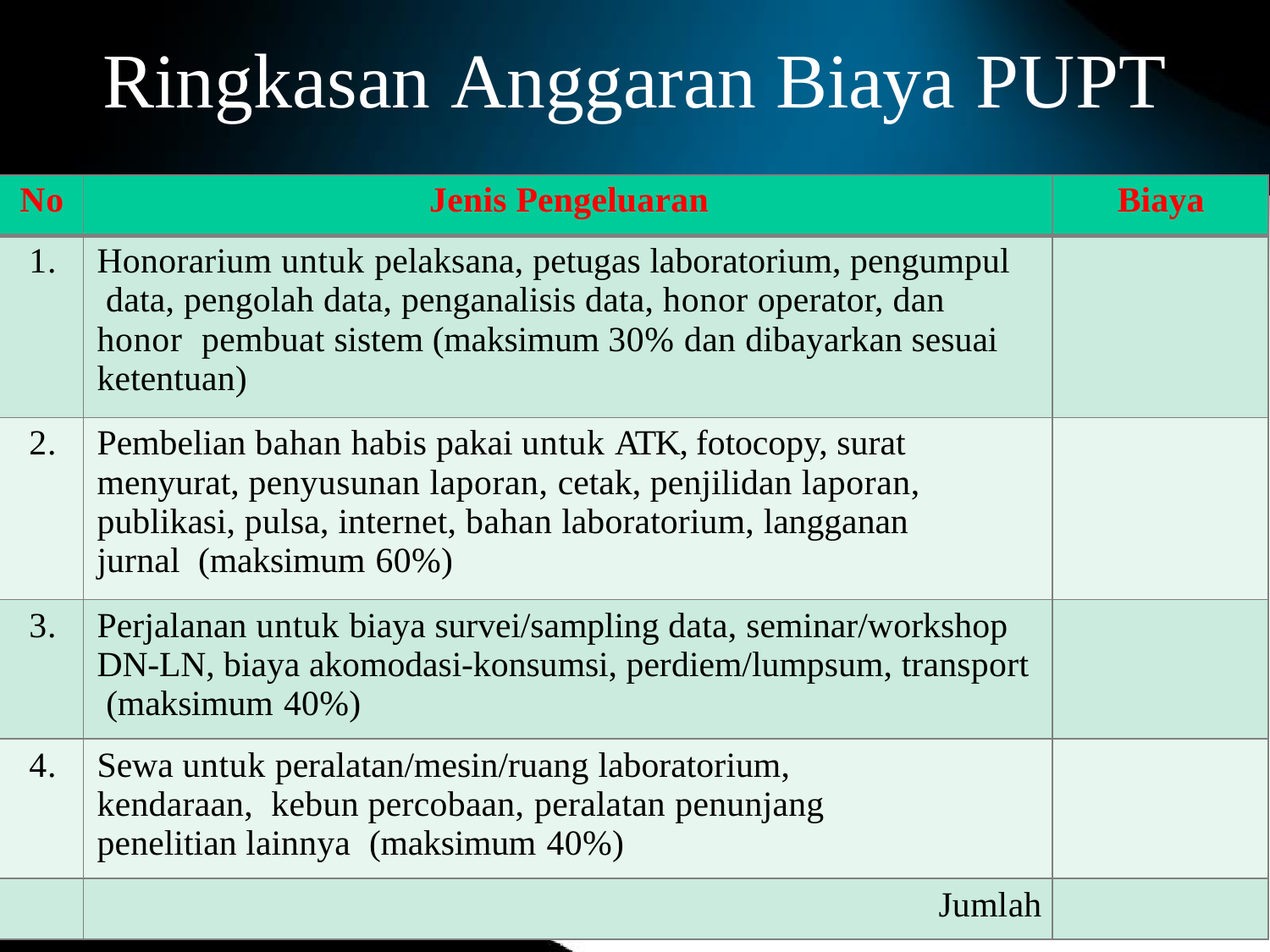

# Ringkasan Anggaran Biaya PUPT
| No | Jenis Pengeluaran | Biaya |
| --- | --- | --- |
| 1. | Honorarium untuk pelaksana, petugas laboratorium, pengumpul data, pengolah data, penganalisis data, honor operator, dan honor pembuat sistem (maksimum 30% dan dibayarkan sesuai ketentuan) |  |
| 2. | Pembelian bahan habis pakai untuk ATK, fotocopy, surat menyurat, penyusunan laporan, cetak, penjilidan laporan, publikasi, pulsa, internet, bahan laboratorium, langganan jurnal (maksimum 60%) |  |
| 3. | Perjalanan untuk biaya survei/sampling data, seminar/workshop DN-LN, biaya akomodasi-konsumsi, perdiem/lumpsum, transport (maksimum 40%) |  |
| 4. | Sewa untuk peralatan/mesin/ruang laboratorium, kendaraan, kebun percobaan, peralatan penunjang penelitian lainnya (maksimum 40%) |  |
|  | Jumlah |  |